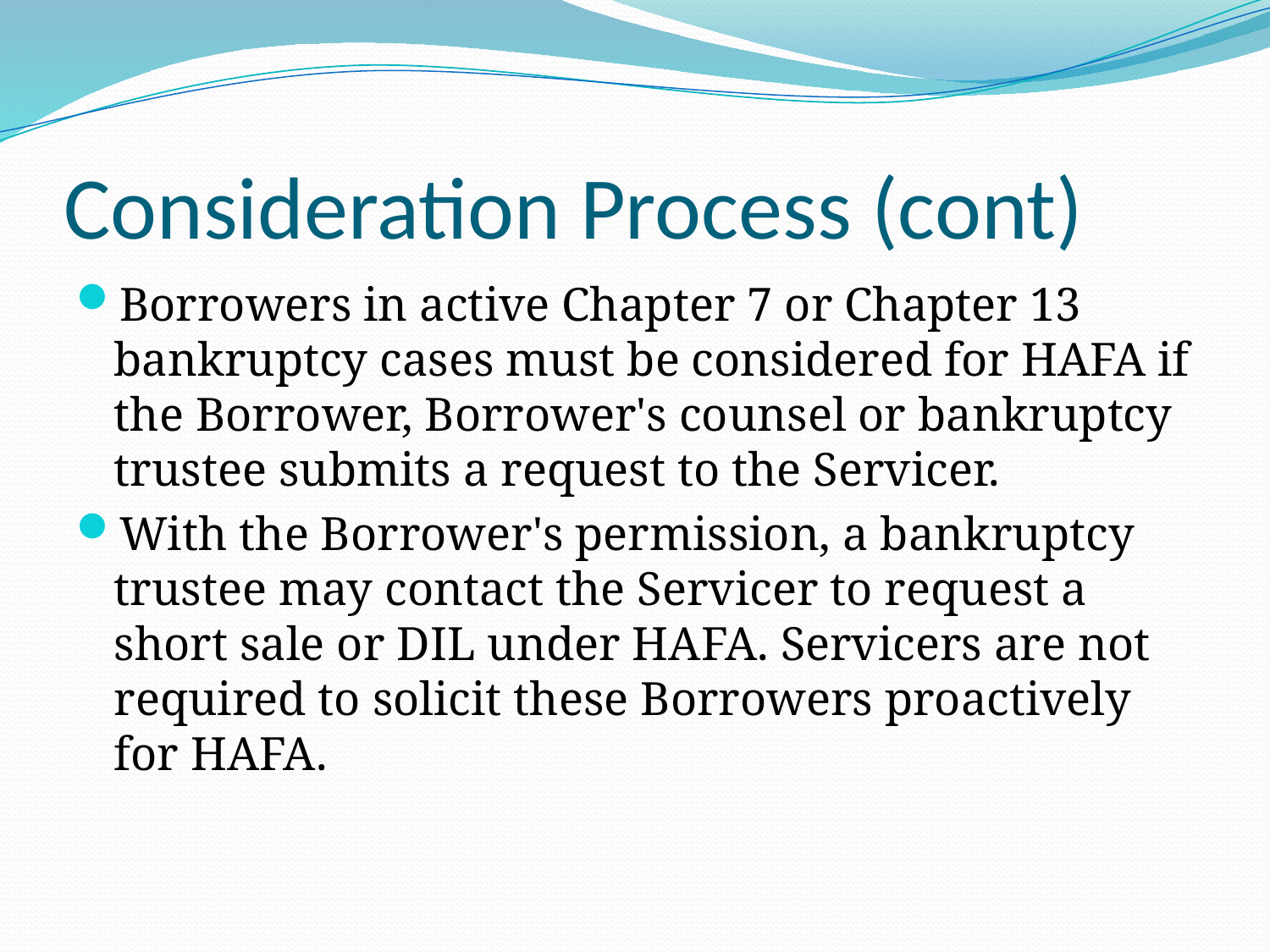

# Consideration Process (cont)
Borrowers in active Chapter 7 or Chapter 13 bankruptcy cases must be considered for HAFA if the Borrower, Borrower's counsel or bankruptcy trustee submits a request to the Servicer.
With the Borrower's permission, a bankruptcy trustee may contact the Servicer to request a short sale or DIL under HAFA. Servicers are not required to solicit these Borrowers proactively for HAFA.